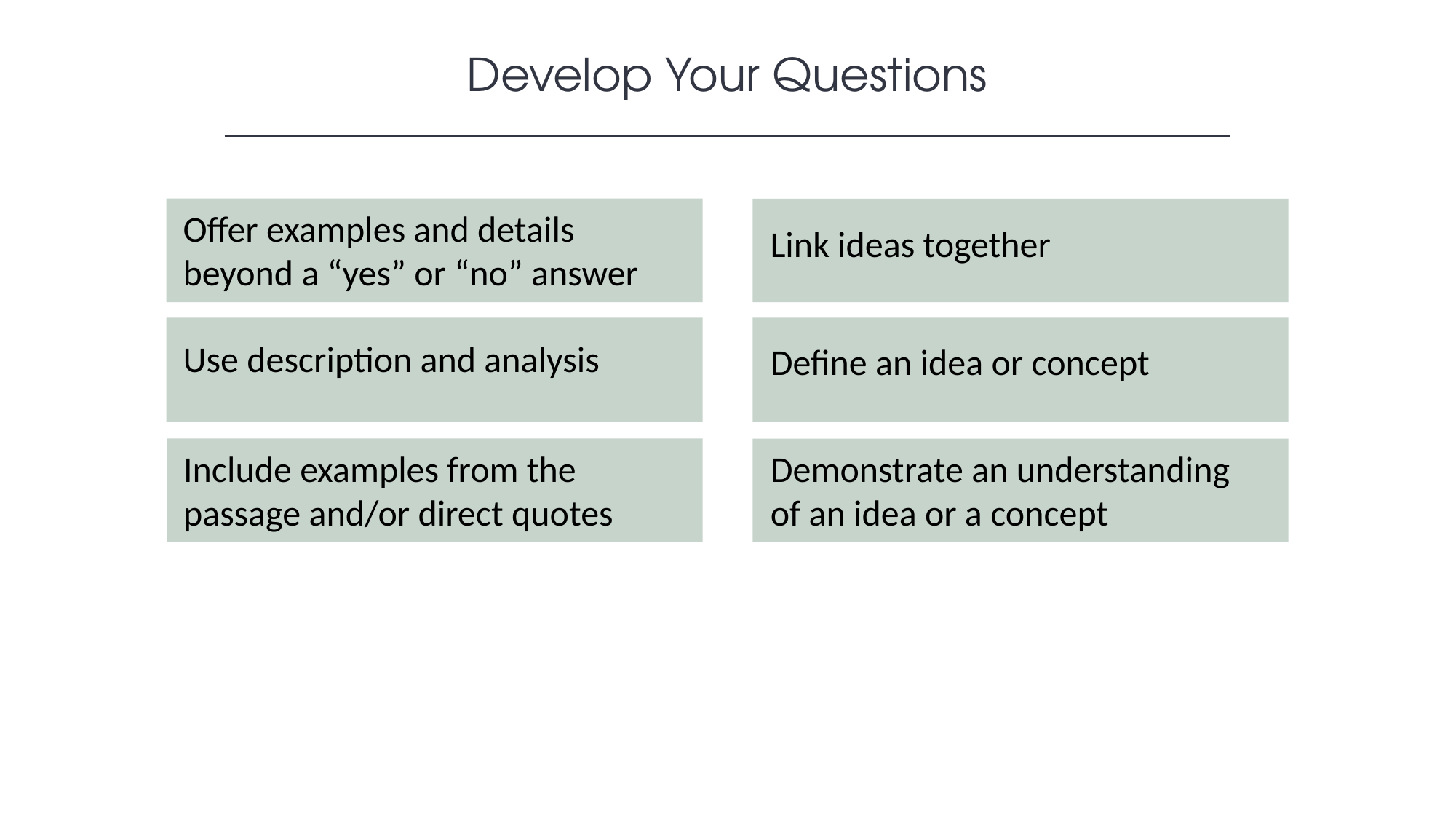

Develop Your Questions
HAWKES LEARNING

Offer examples and details beyond a “yes” or “no” answer

Link ideas together

Use description and analysis

Define an idea or concept

Include examples from the passage and/or direct quotes

Demonstrate an understanding of an idea or a concept